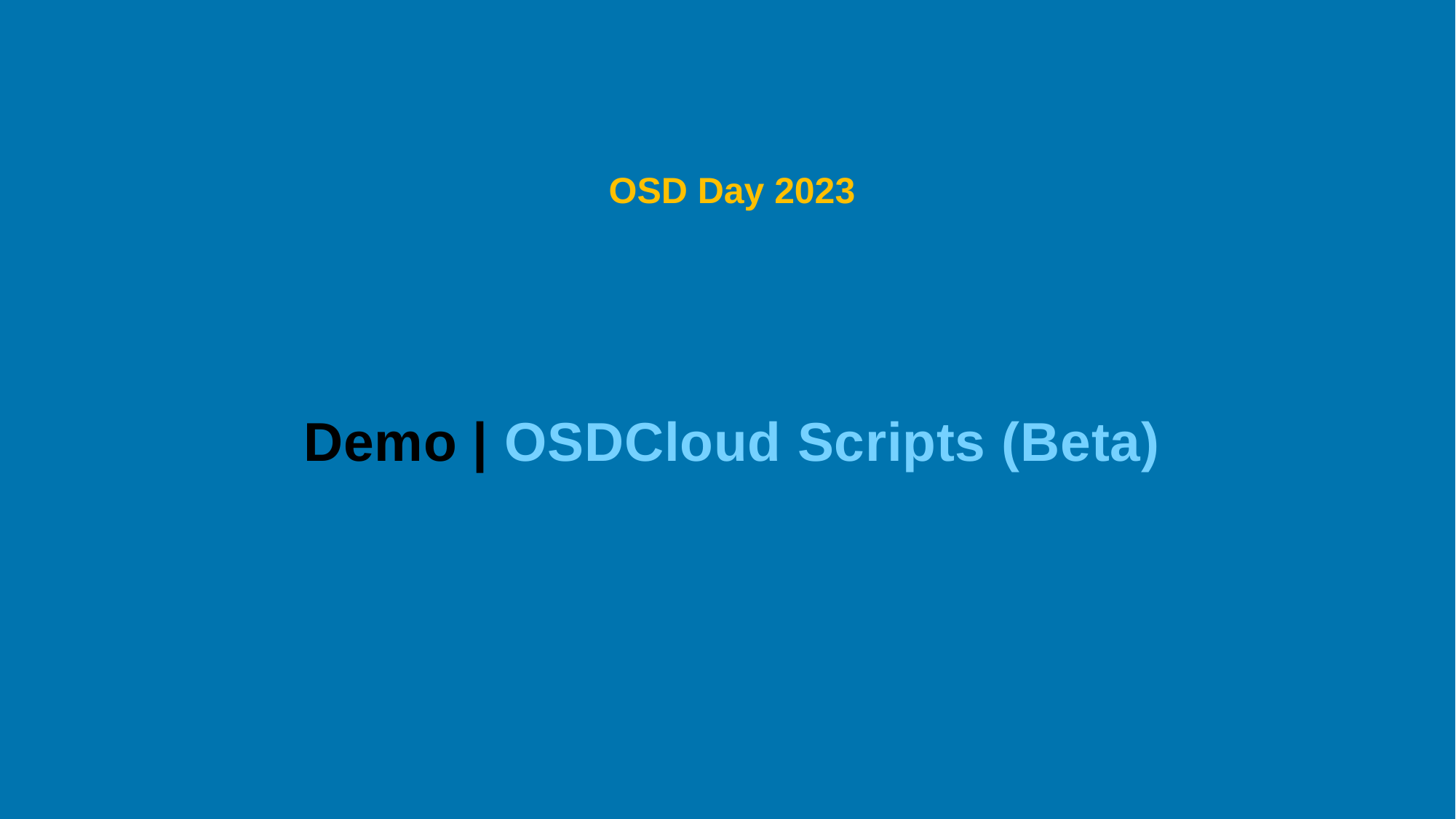

OSD Day 2023
# Demo | OSDCloud Scripts (Beta)